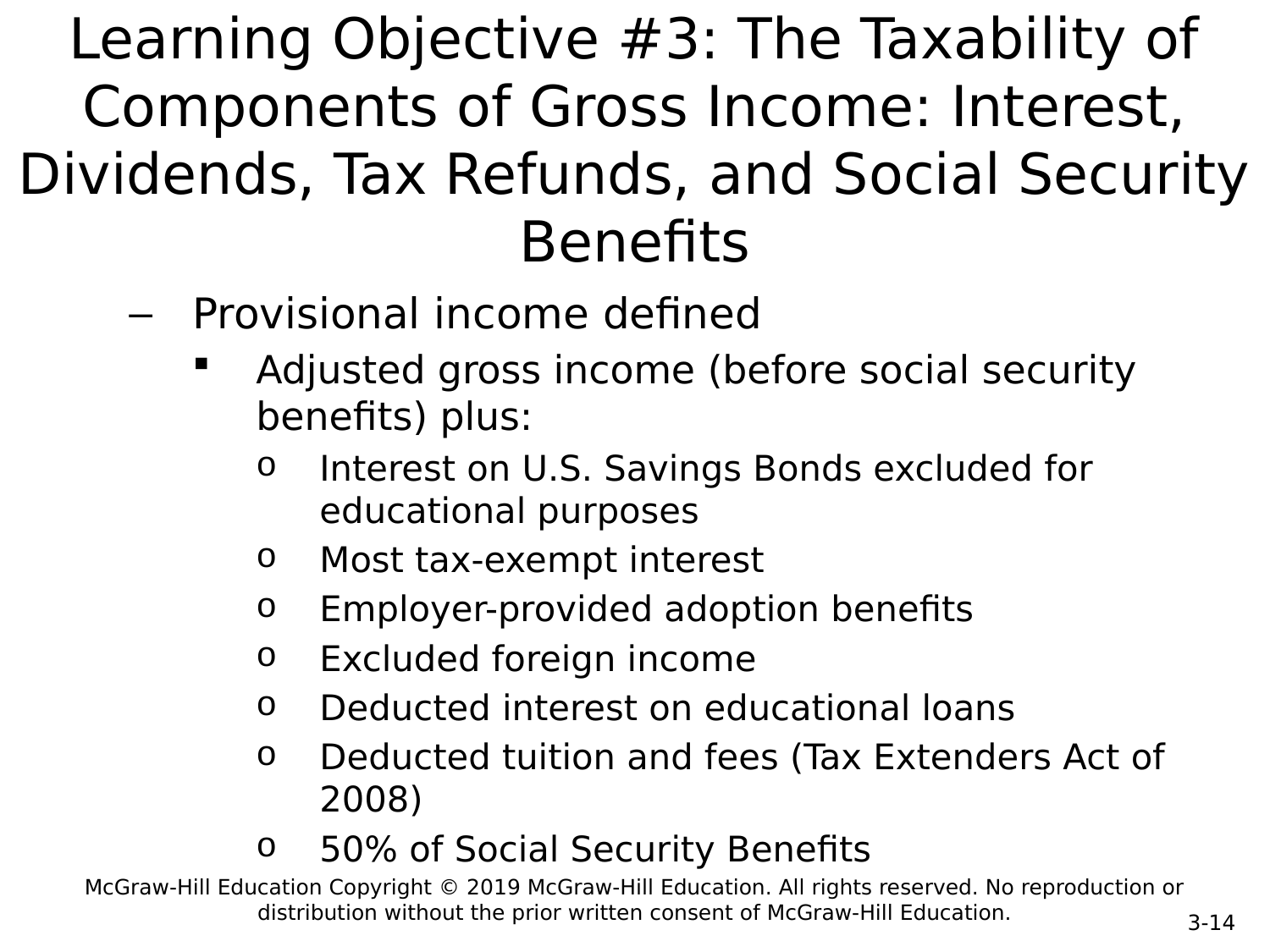

# Learning Objective #3: The Taxability of Components of Gross Income: Interest, Dividends, Tax Refunds, and Social Security Benefits
Provisional income defined
Adjusted gross income (before social security benefits) plus:
Interest on U.S. Savings Bonds excluded for educational purposes
Most tax-exempt interest
Employer-provided adoption benefits
Excluded foreign income
Deducted interest on educational loans
Deducted tuition and fees (Tax Extenders Act of 2008)
50% of Social Security Benefits
McGraw-Hill Education Copyright © 2019 McGraw-Hill Education. All rights reserved. No reproduction or distribution without the prior written consent of McGraw-Hill Education.
3-14